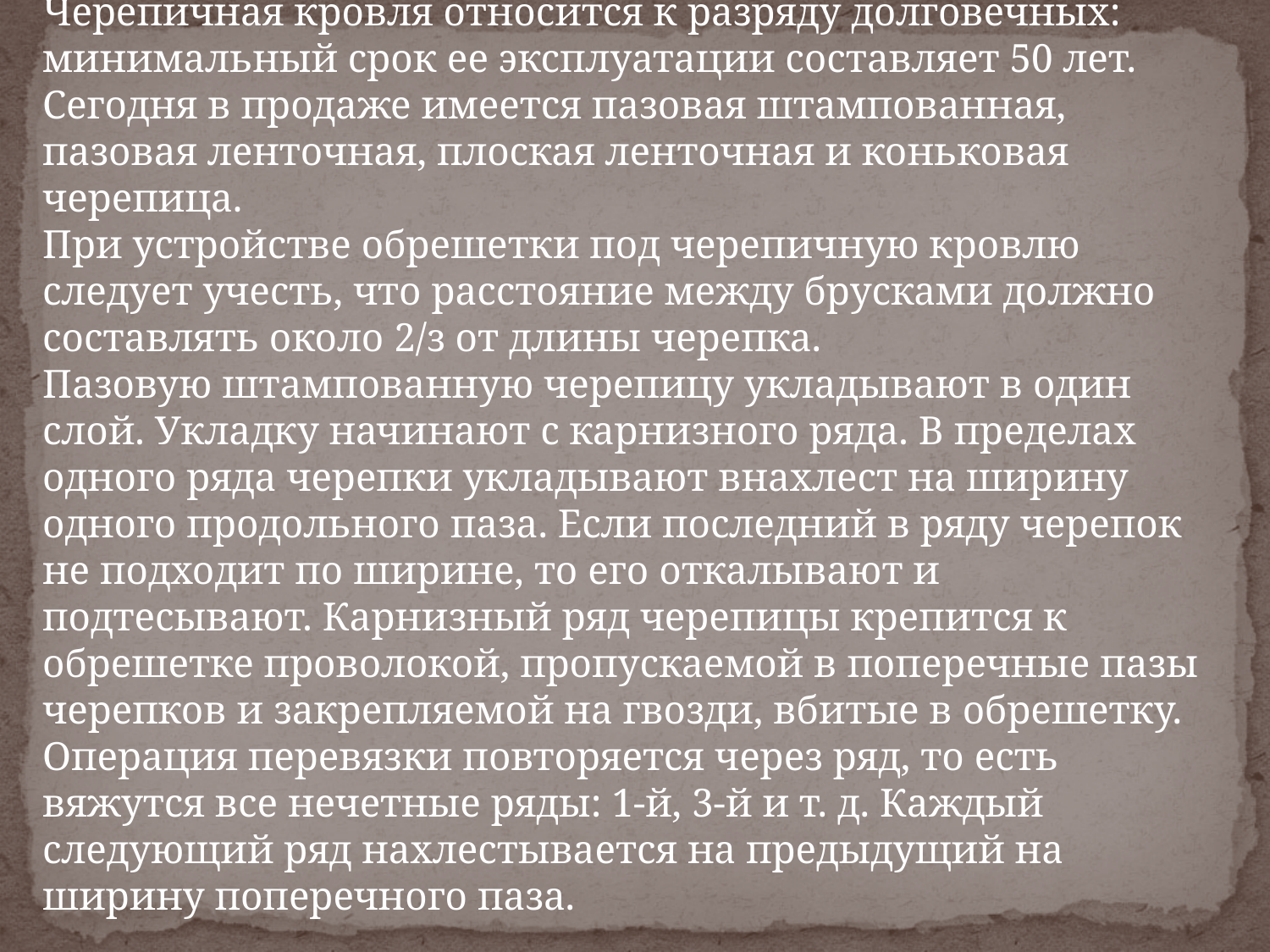

Штучная кровля - черепица
Черепичная кровля относится к разряду долговечных: минимальный срок ее эксплуатации составляет 50 лет. Сегодня в продаже имеется пазовая штампованная, пазовая ленточная, плоская ленточная и коньковая черепица.
При устройстве обрешетки под черепичную кровлю следует учесть, что расстояние между брусками должно составлять около 2/з от длины черепка.
Пазовую штампованную черепицу укладывают в один слой. Укладку начинают с карнизного ряда. В пределах одного ряда черепки укладывают внахлест на ширину одного продольного паза. Если последний в ряду черепок не подходит по ширине, то его откалывают и подтесывают. Карнизный ряд черепицы крепится к обрешетке проволокой, пропускаемой в поперечные пазы черепков и закрепляемой на гвозди, вбитые в обрешетку. Операция перевязки повторяется через ряд, то есть вяжутся все нечетные ряды: 1-й, 3-й и т. д. Каждый следующий ряд нахлестывается на предыдущий на ширину поперечного паза.